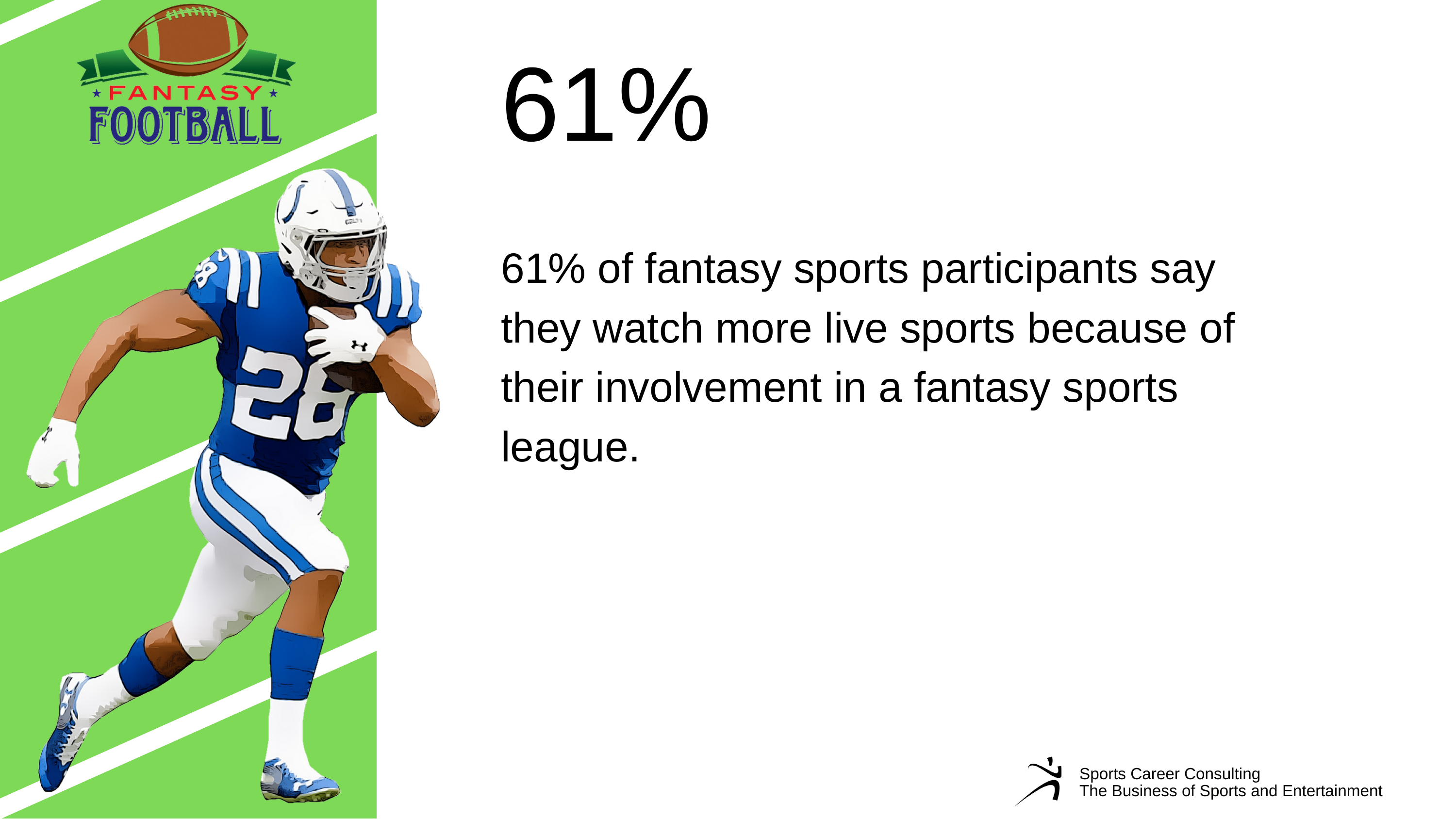

61%

61% of fantasy sports participants say they watch more live sports because of their involvement in a fantasy sports league.

Sports Career Consulting
The Business of Sports and Entertainment